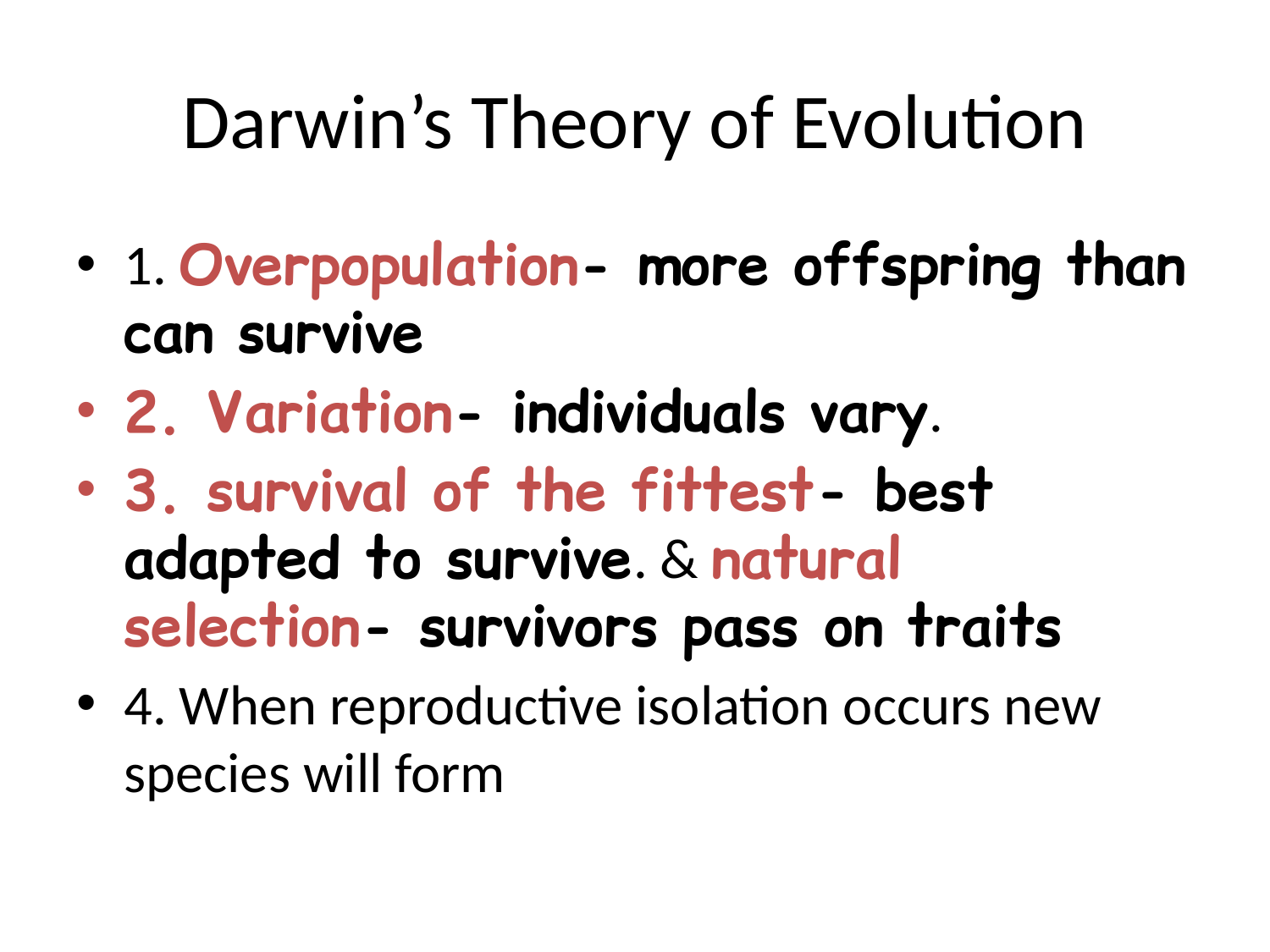

# Darwin’s Theory of Evolution
1. Overpopulation- more offspring than can survive
2. Variation- individuals vary.
3. survival of the fittest- best adapted to survive. & natural selection- survivors pass on traits
4. When reproductive isolation occurs new species will form